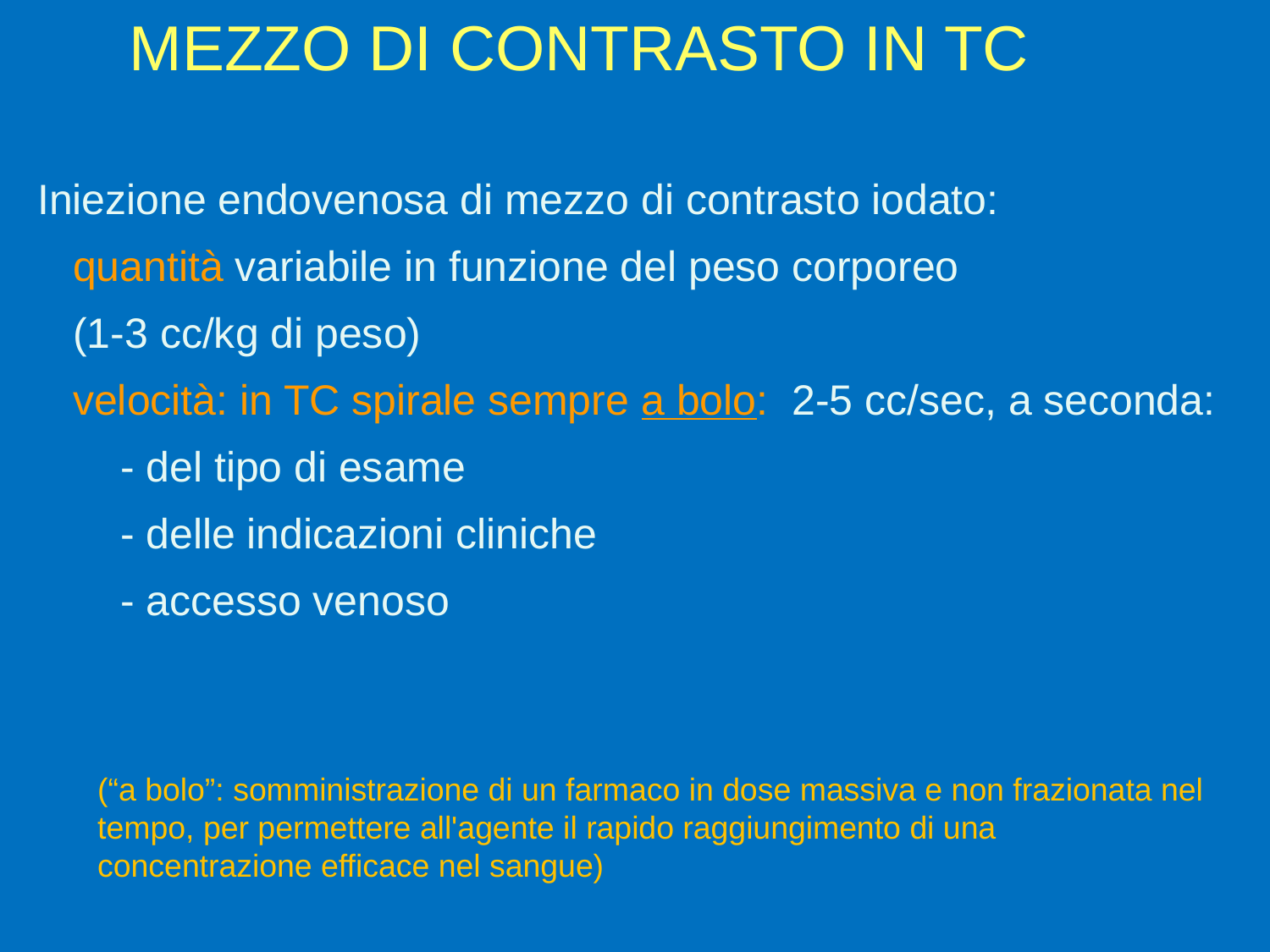

# MEZZO DI CONTRASTO IN TC
Iniezione endovenosa di mezzo di contrasto iodato:
   quantità variabile in funzione del peso corporeo
   (1-3 cc/kg di peso)
   velocità: in TC spirale sempre a bolo:  2-5 cc/sec, a seconda:
       - del tipo di esame
       - delle indicazioni cliniche
       - accesso venoso

(“a bolo”: somministrazione di un farmaco in dose massiva e non frazionata nel tempo, per permettere all'agente il rapido raggiungimento di una concentrazione efficace nel sangue)